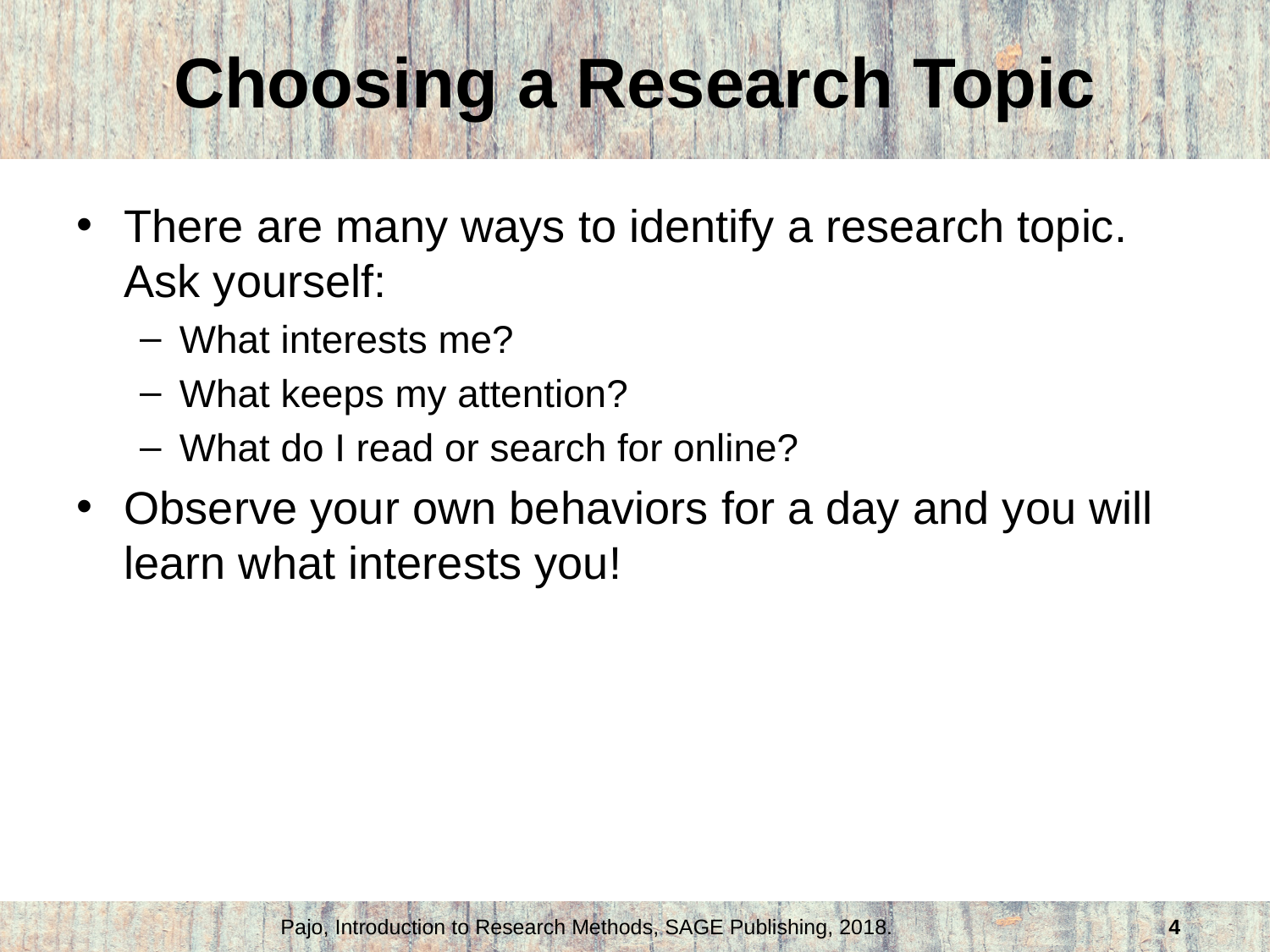

# Choosing a Research Topic
There are many ways to identify a research topic. Ask yourself:
What interests me?
What keeps my attention?
What do I read or search for online?
Observe your own behaviors for a day and you will learn what interests you!

Pajo, Introduction to Research Methods, SAGE Publishing, 2018.
4